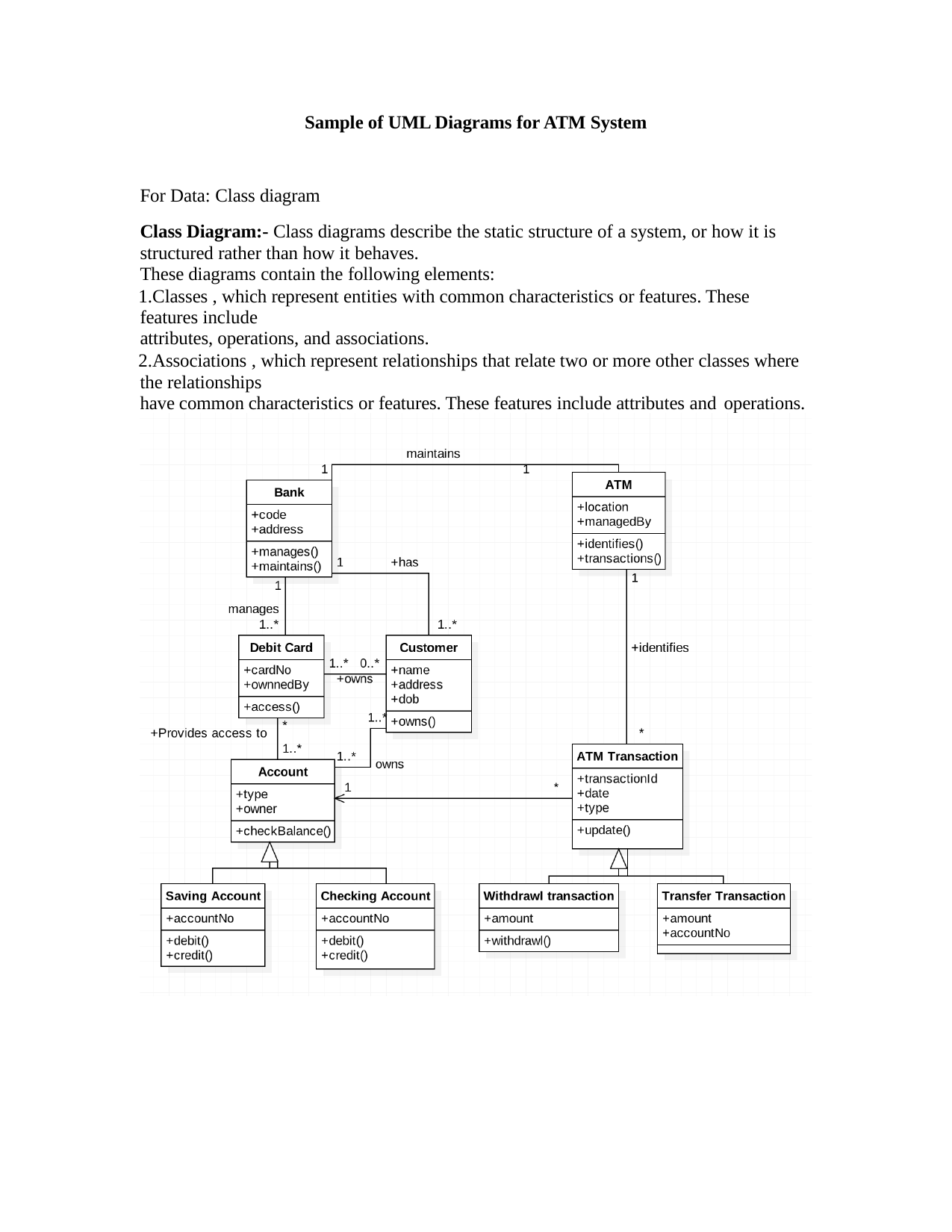

Sample of UML Diagrams for ATM System

For Data: Class diagram
Class Diagram:- Class diagrams describe the static structure of a system, or how it is  structured rather than how it behaves.
These diagrams contain the following elements:
Classes , which represent entities with common characteristics or features. These  features include
attributes, operations, and associations.
Associations , which represent relationships that relate two or more other classes where  the relationships
have common characteristics or features. These features include attributes and operations.